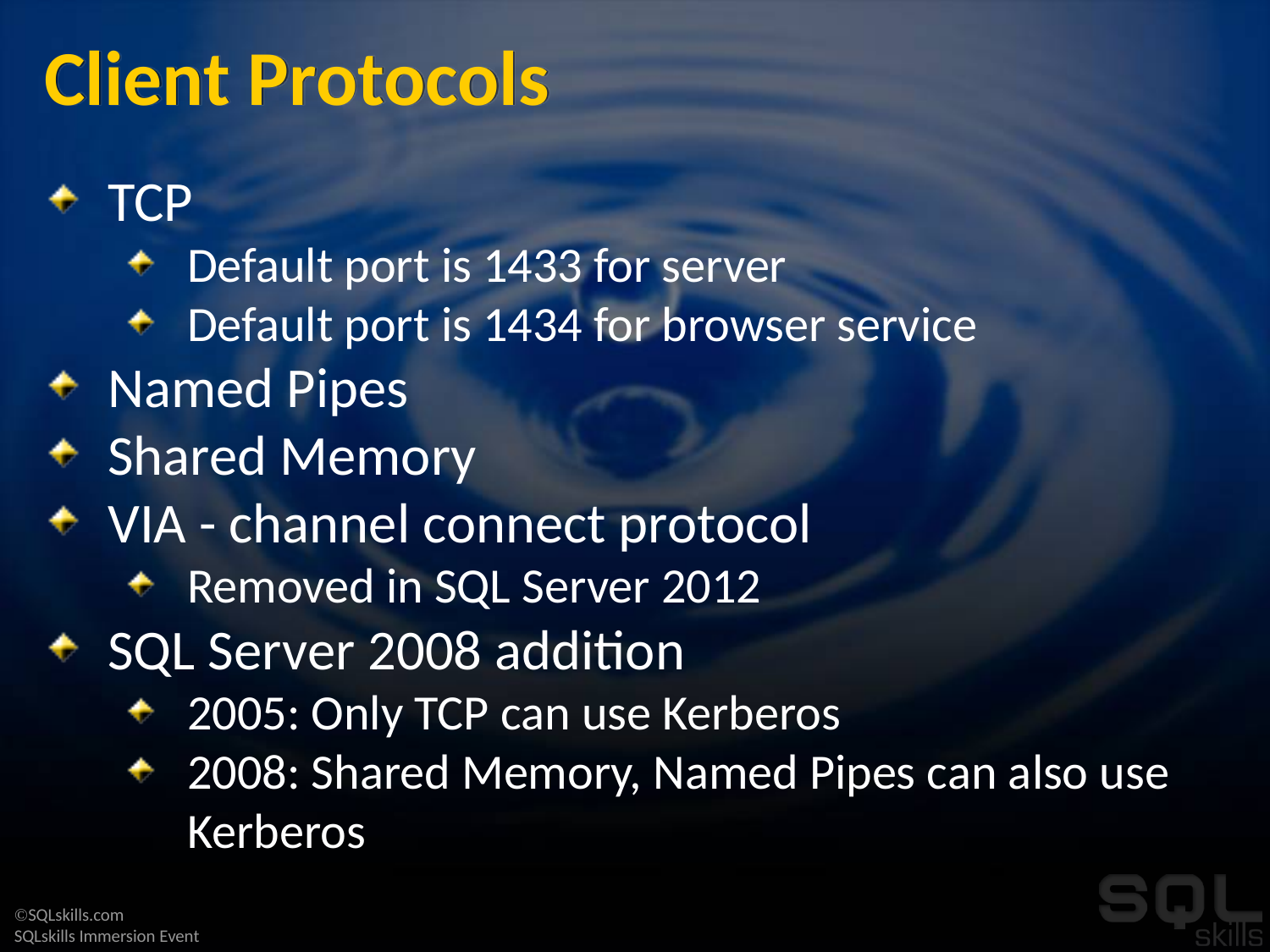

# Client Protocols
TCP
Default port is 1433 for server
Default port is 1434 for browser service
Named Pipes
Shared Memory
VIA - channel connect protocol
Removed in SQL Server 2012
SQL Server 2008 addition
2005: Only TCP can use Kerberos
2008: Shared Memory, Named Pipes can also use Kerberos